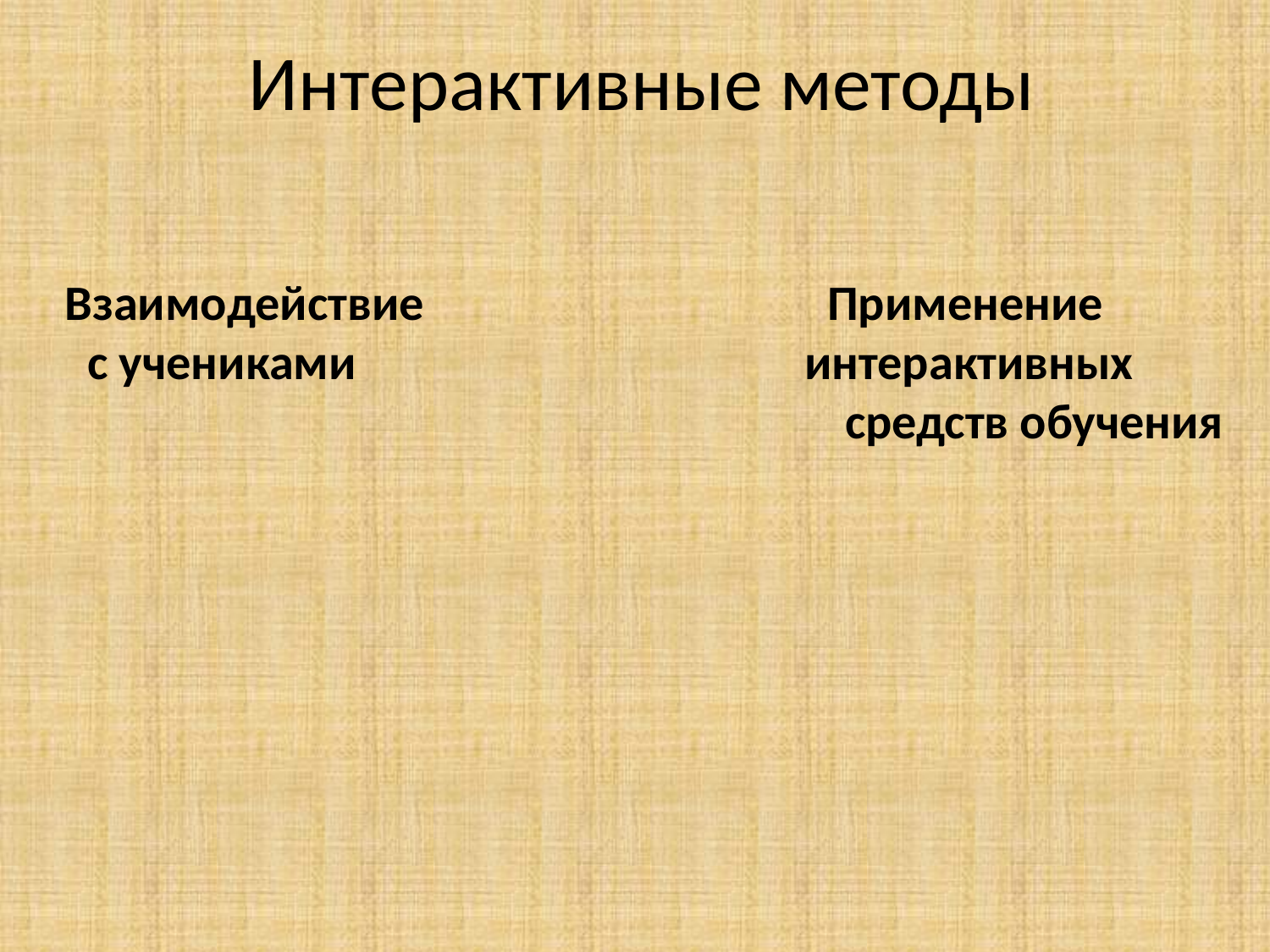

# Интерактивные методы

  Взаимодействие                                    Применение
    с учениками                                        интерактивных              средств обучения